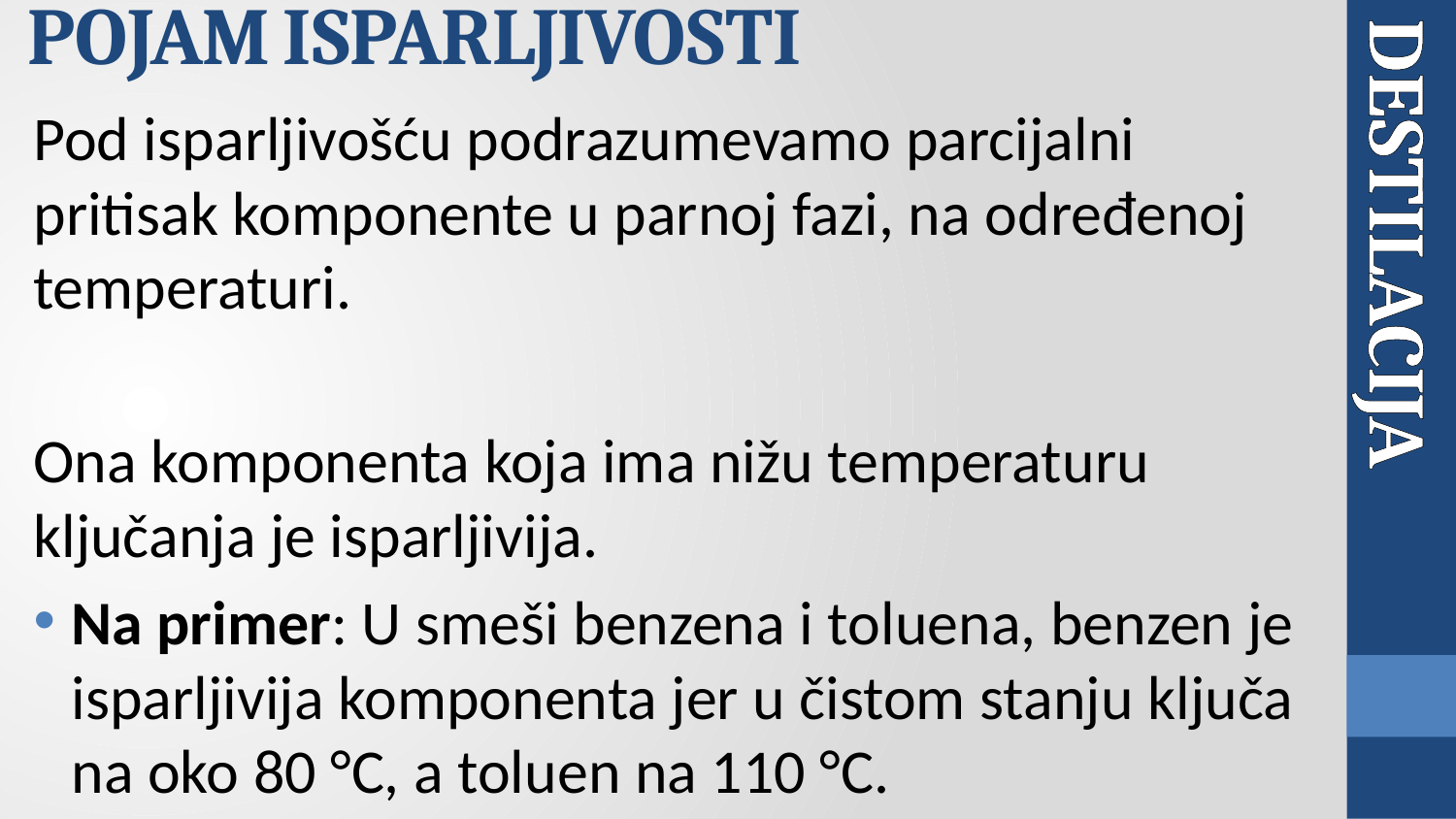

POJAM ISPARLJIVOSTI
Pod isparljivošću podrazumevamo parcijalni pritisak komponente u parnoj fazi, na određenoj temperaturi.

Ona komponenta koja ima nižu temperaturu ključanja je isparljivija.
Na primer: U smeši benzena i toluena, benzen je isparljivija komponenta jer u čistom stanju ključa na oko 80 °C, a toluen na 110 °C.

# DESTILACIJA